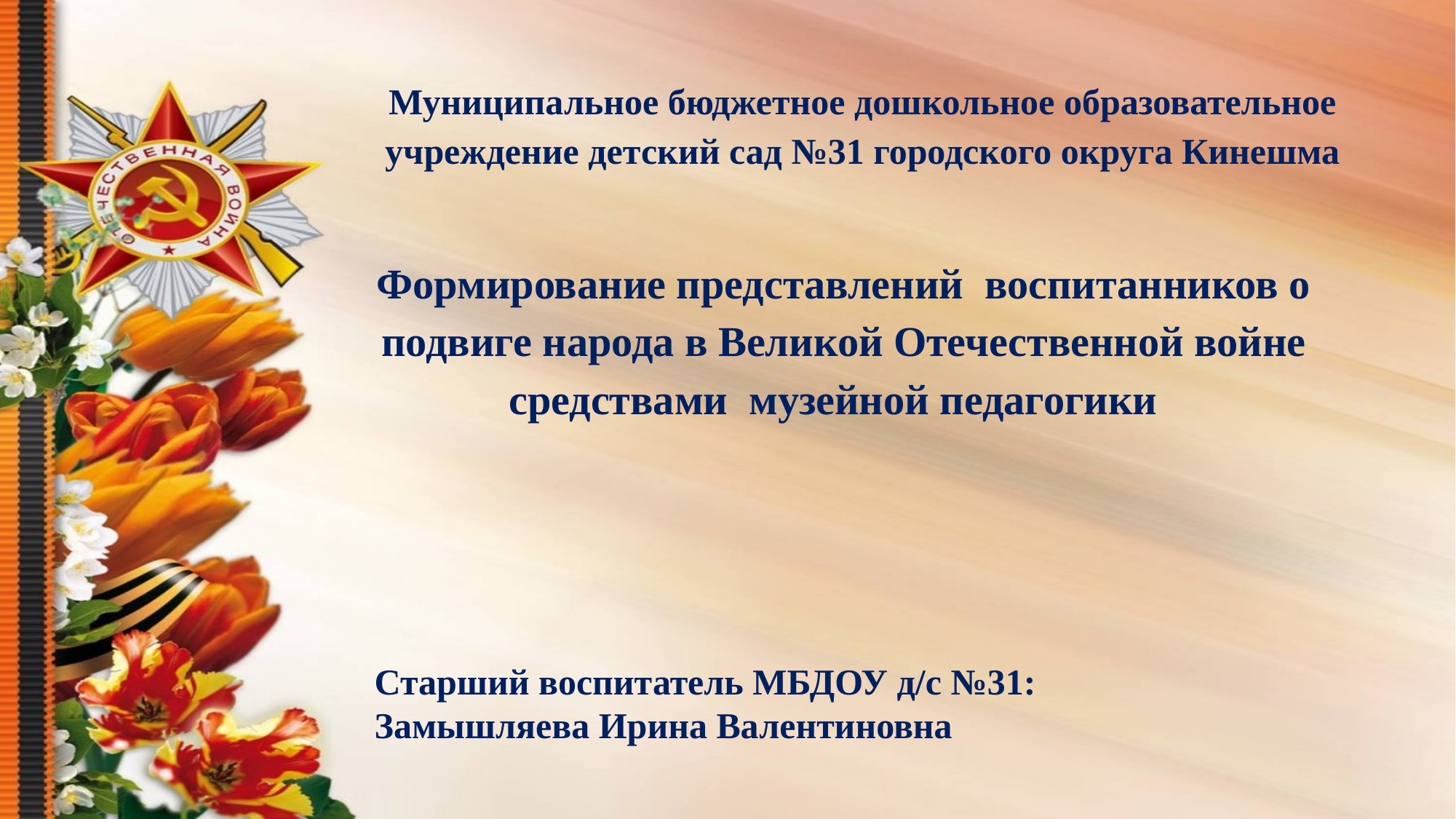

# Муниципальное бюджетное дошкольное образовательное учреждение детский сад №31 городского округа Кинешма
Формирование представлений  воспитанников о подвиге народа в Великой Отечественной войне средствами  музейной педагогики

Старший воспитатель МБДОУ д/с №31:
Замышляева Ирина Валентиновна